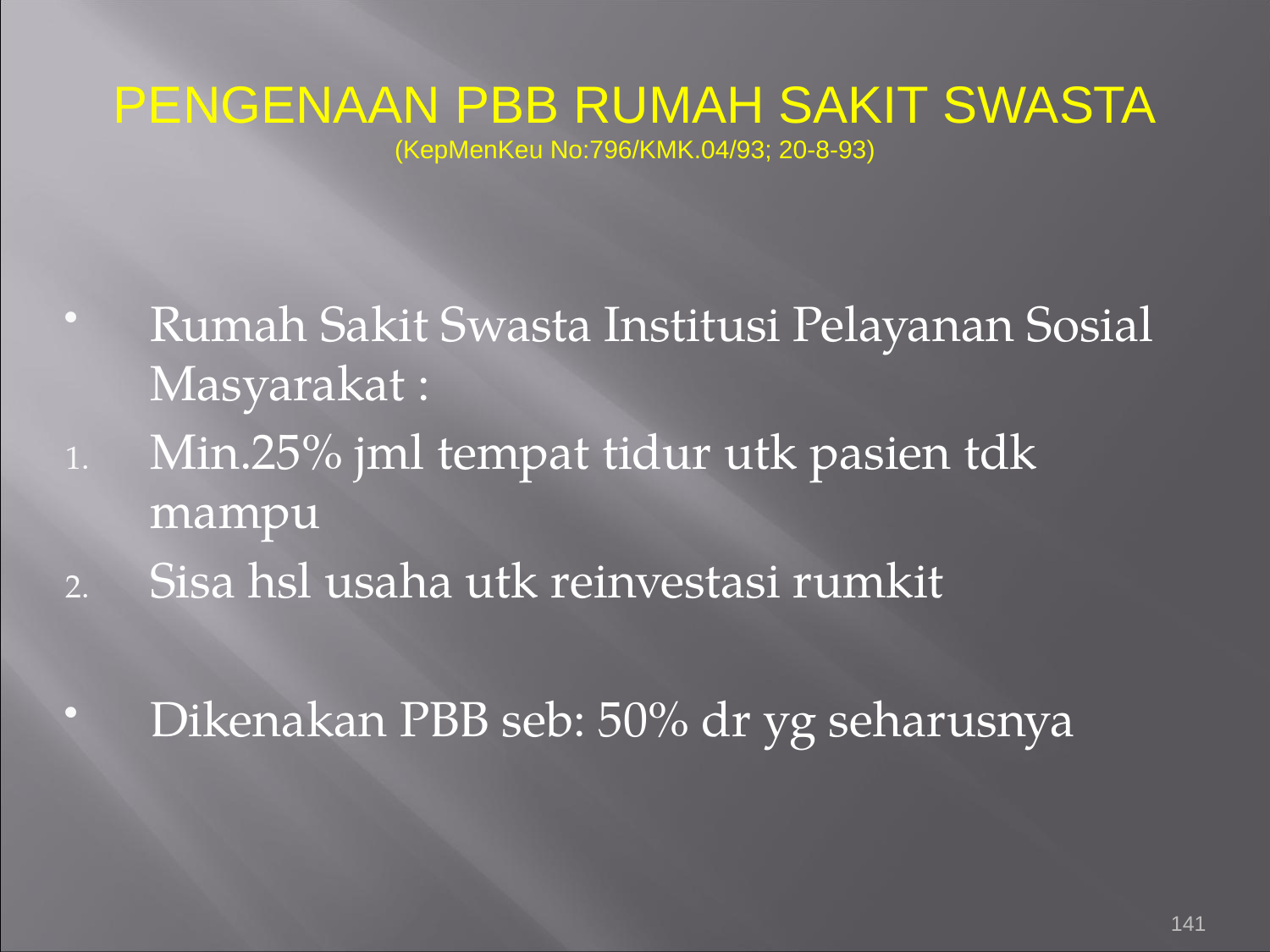

# PENGENAAN PBB RUMAH SAKIT SWASTA (KepMenKeu No:796/KMK.04/93; 20-8-93)
Rumah Sakit Swasta Institusi Pelayanan Sosial Masyarakat :
Min.25% jml tempat tidur utk pasien tdk mampu
Sisa hsl usaha utk reinvestasi rumkit

Dikenakan PBB seb: 50% dr yg seharusnya

141